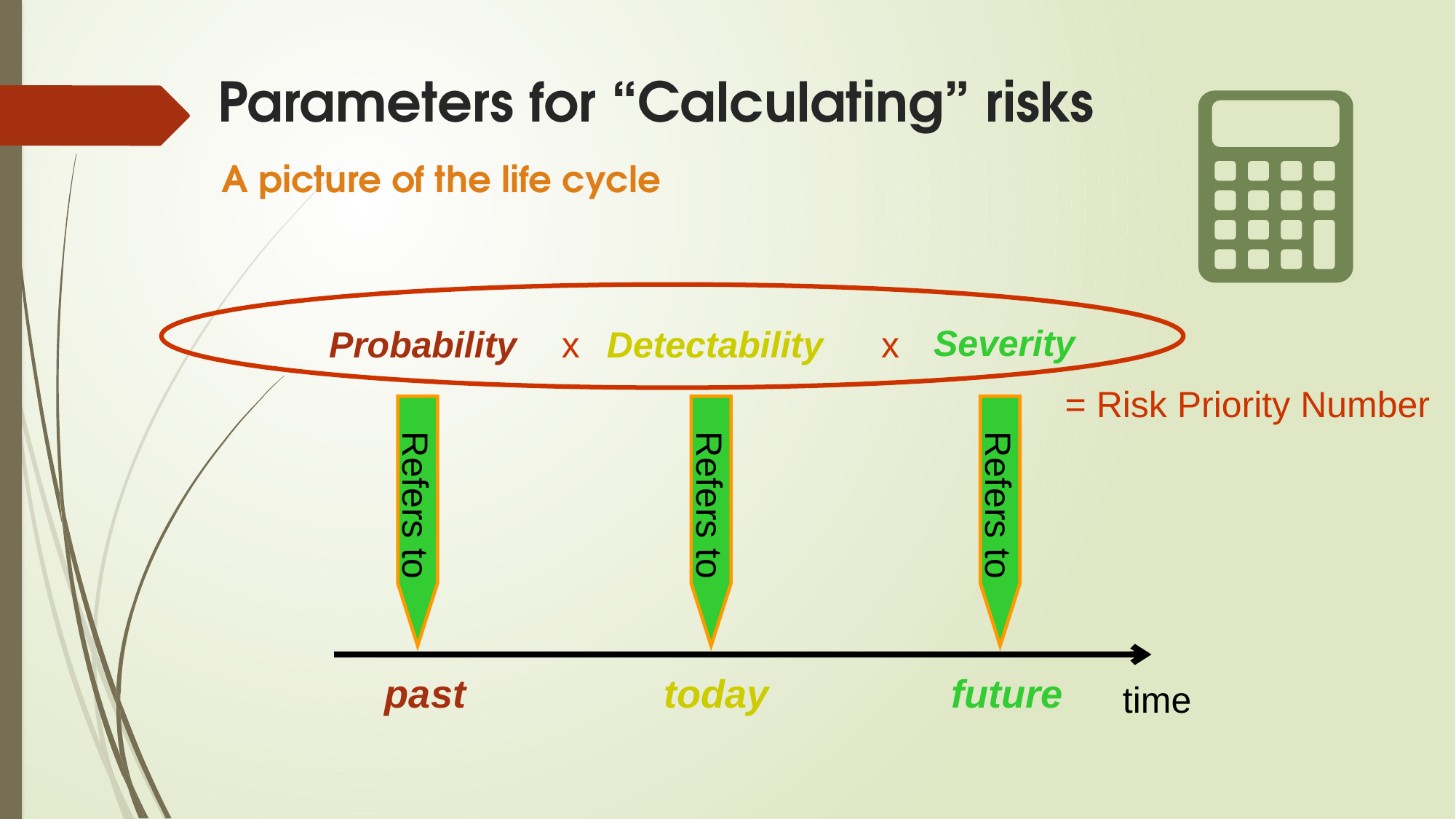

# Parameters for “Calculating” risks

A picture of the life cycle

Severity
Probability
x
Detectability
x
= Risk Priority Number
Refers to
Refers to
Refers to

past
today
future
time